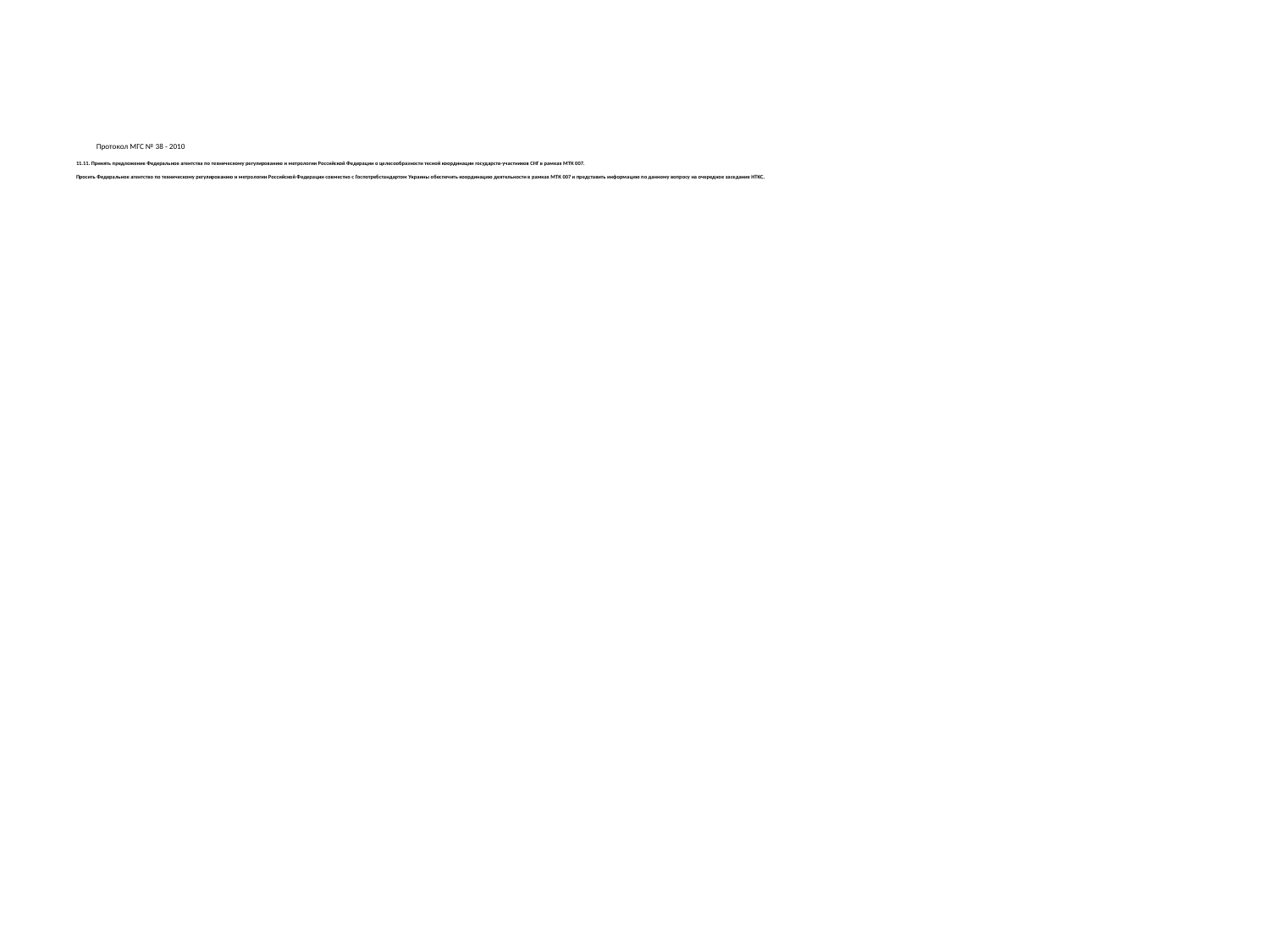

# Протокол МГС № 38 - 2010 11.11. Принять предложение Федеральное агентства по техническому регулированию и метрологии Российской Федерации о целесообразности тесной координации государств-участников СНГ в рамках МТК 007. Просить Федеральное агентство по техническому регулированию и метрологии Российской Федерации совместно с Госпотребстандартом Украины обеспечить координацию деятельности в рамках МТК 007 и представить информацию по данному вопросу на очередное заседание НТКС.